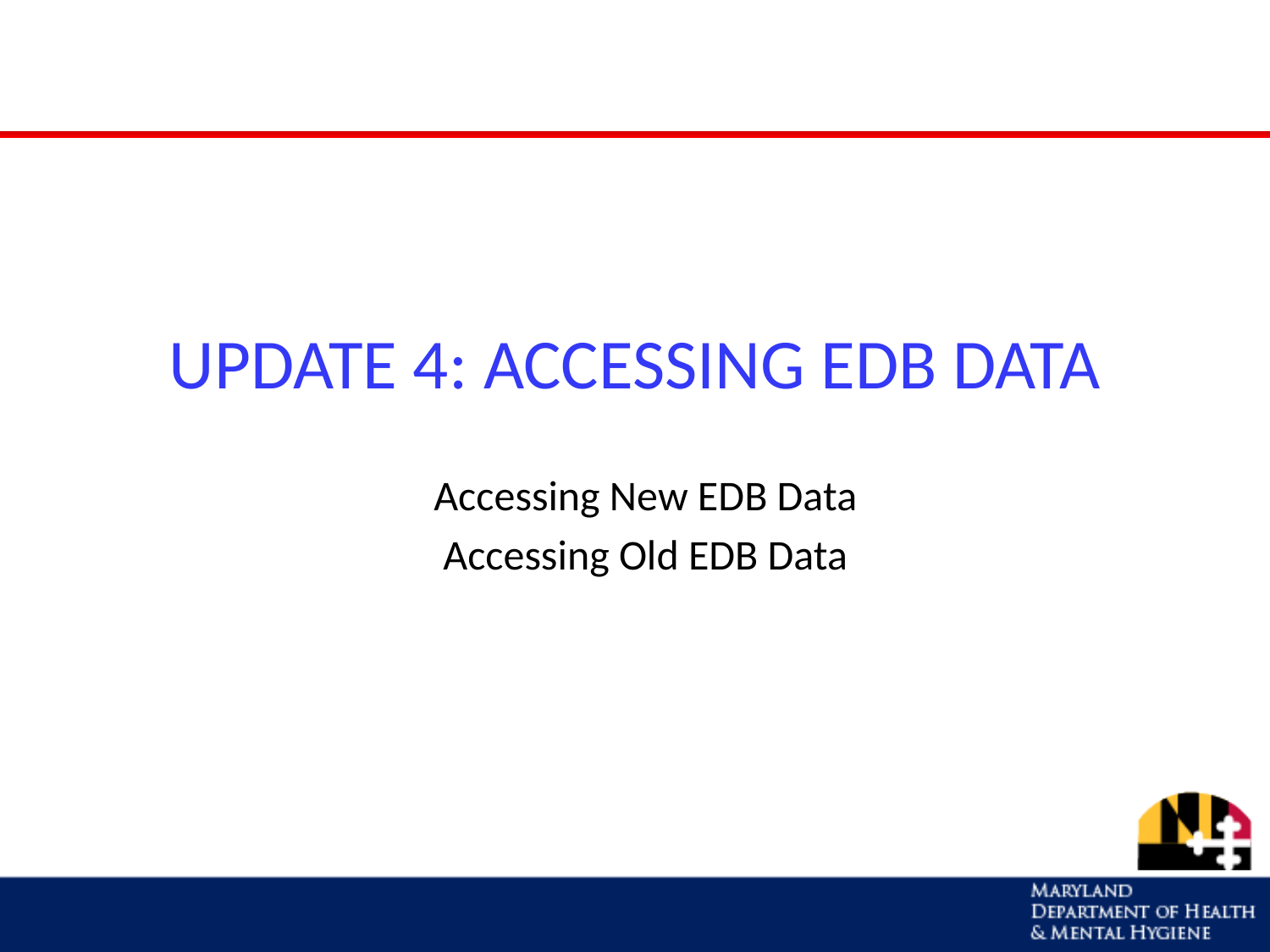

# UPDATE 4: ACCESSING EDB DATA
Accessing New EDB Data
Accessing Old EDB Data